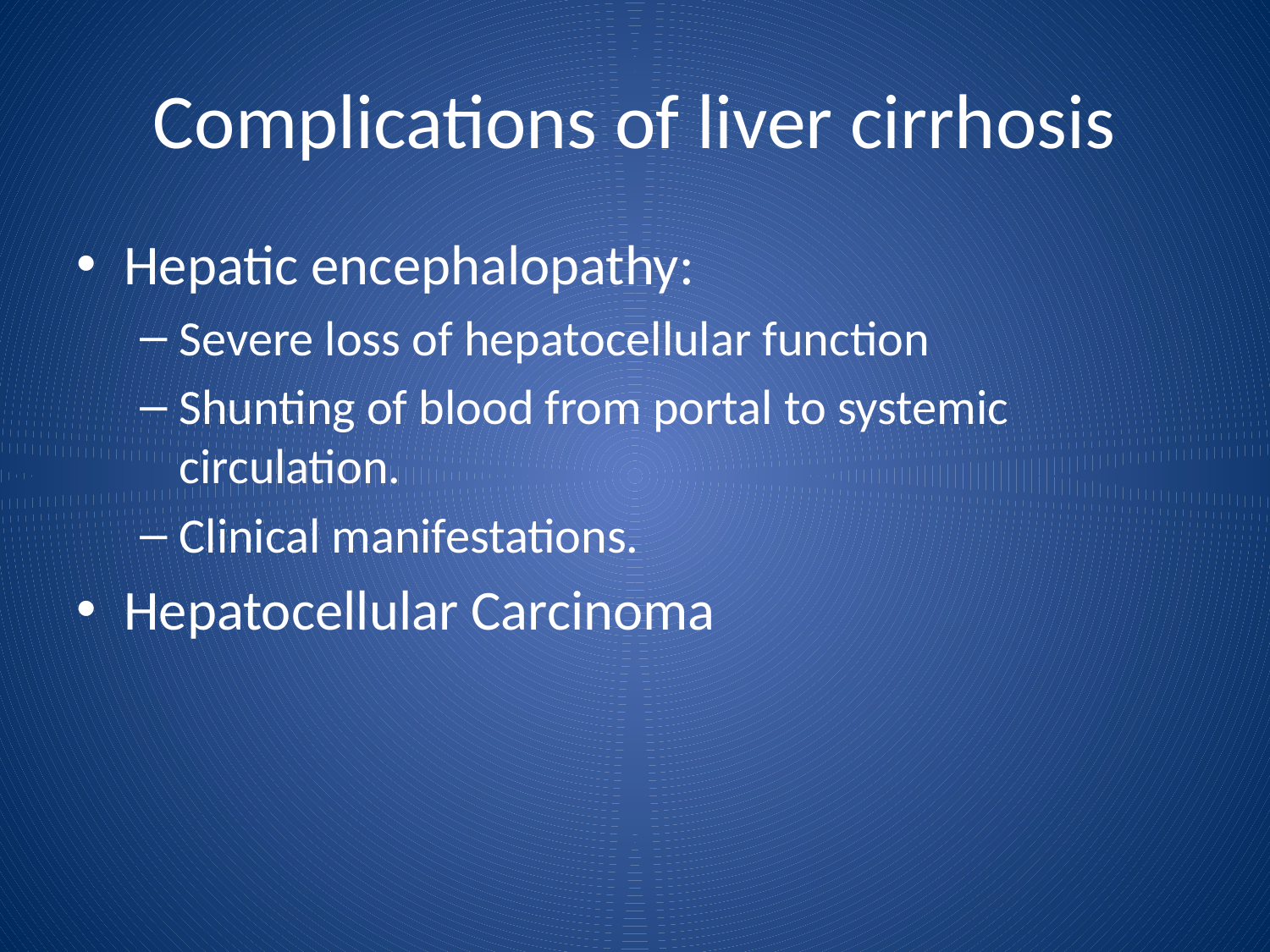

# Complications of liver cirrhosis
Hepatic encephalopathy:
Severe loss of hepatocellular function
Shunting of blood from portal to systemic circulation.
Clinical manifestations.
Hepatocellular Carcinoma